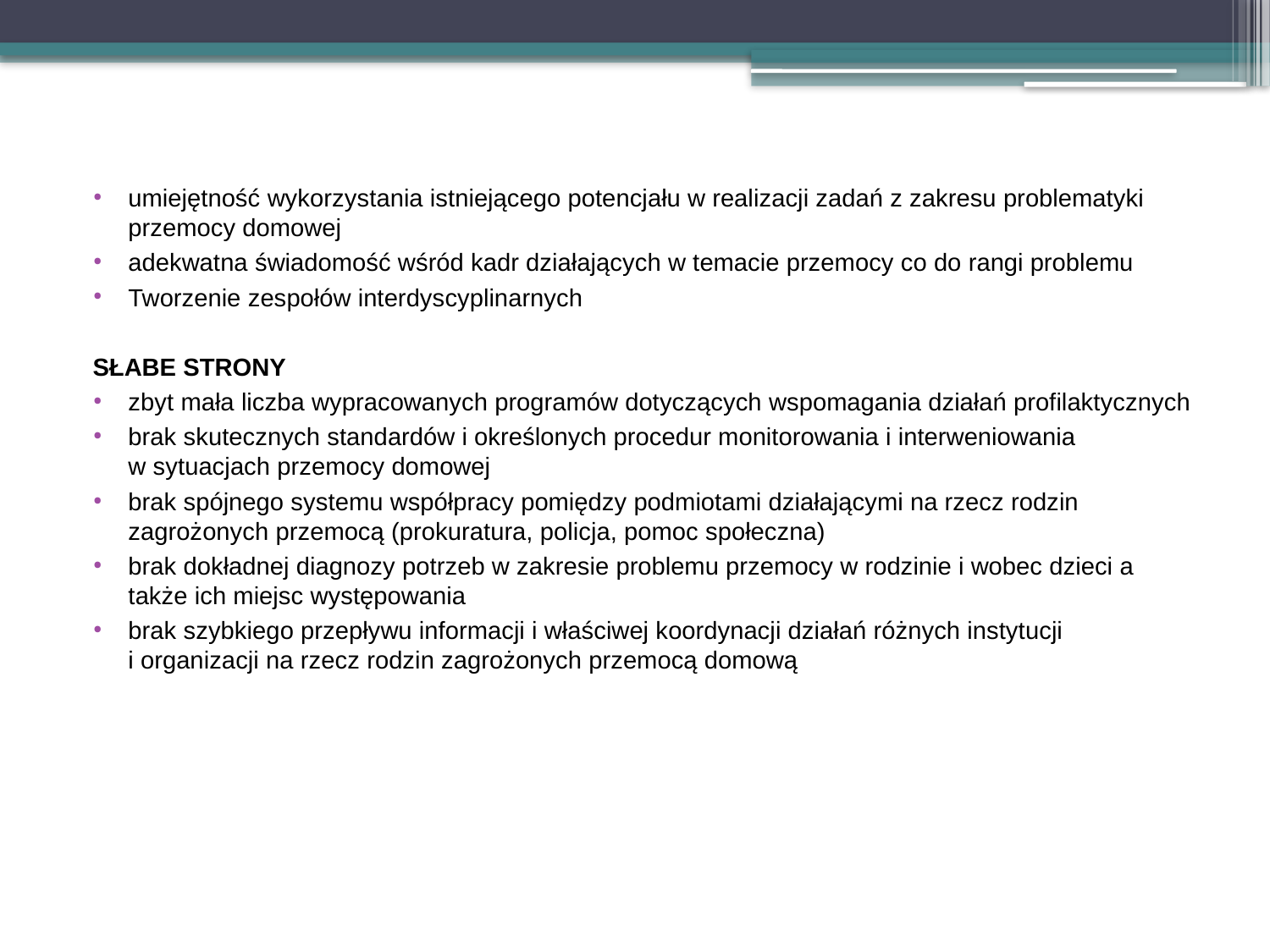

umiejętność wykorzystania istniejącego potencjału w realizacji zadań z zakresu problematyki przemocy domowej
adekwatna świadomość wśród kadr działających w temacie przemocy co do rangi problemu
Tworzenie zespołów interdyscyplinarnych

SŁABE STRONY
zbyt mała liczba wypracowanych programów dotyczących wspomagania działań profilaktycznych
brak skutecznych standardów i określonych procedur monitorowania i interweniowania w sytuacjach przemocy domowej
brak spójnego systemu współpracy pomiędzy podmiotami działającymi na rzecz rodzin zagrożonych przemocą (prokuratura, policja, pomoc społeczna)
brak dokładnej diagnozy potrzeb w zakresie problemu przemocy w rodzinie i wobec dzieci a także ich miejsc występowania
brak szybkiego przepływu informacji i właściwej koordynacji działań różnych instytucji i organizacji na rzecz rodzin zagrożonych przemocą domową